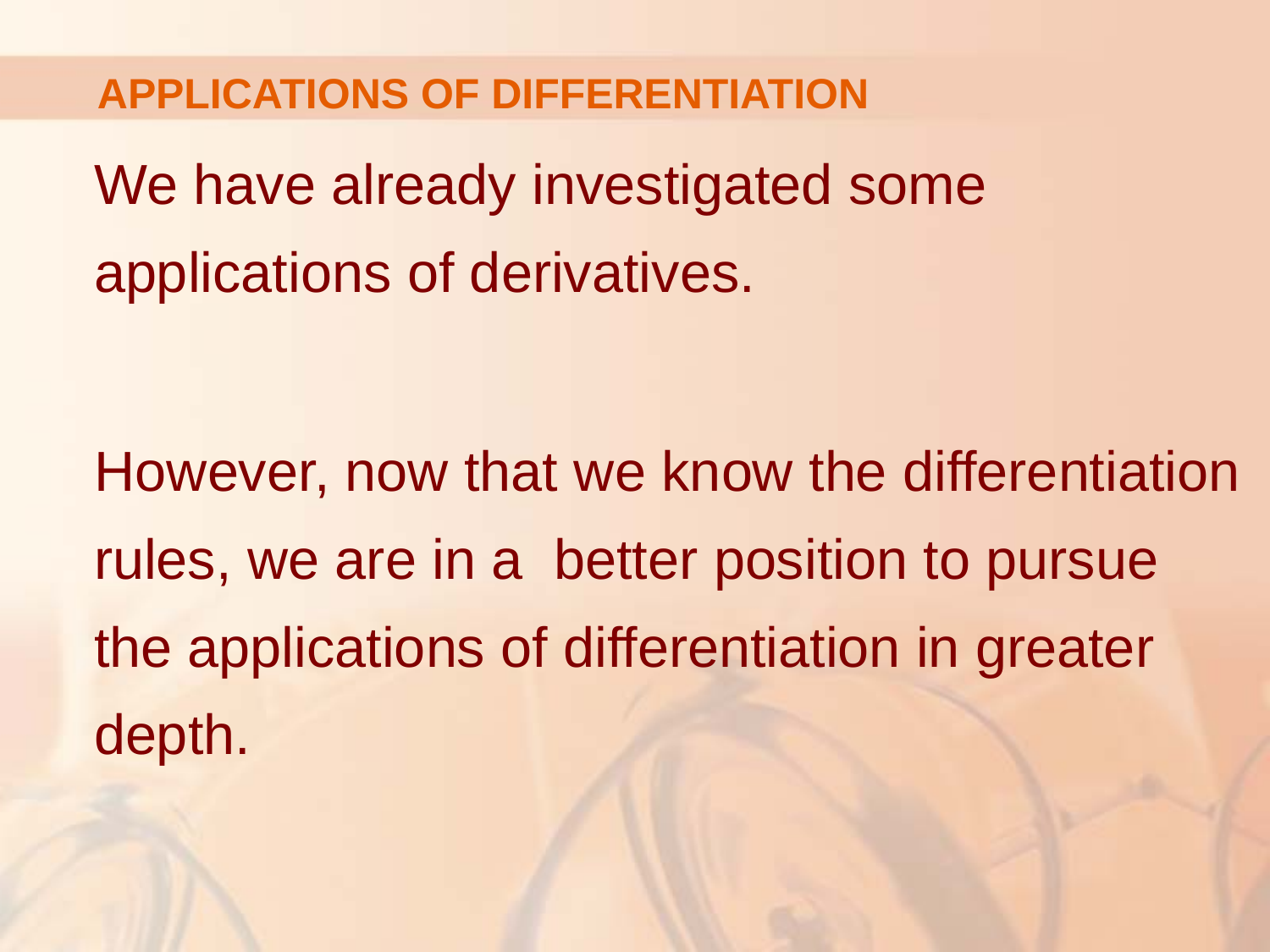

# APPLICATIONS OF DIFFERENTIATION
We have already investigated some applications of derivatives.

However, now that we know the differentiation rules, we are in a  better position to pursue
the applications of differentiation in greater depth.